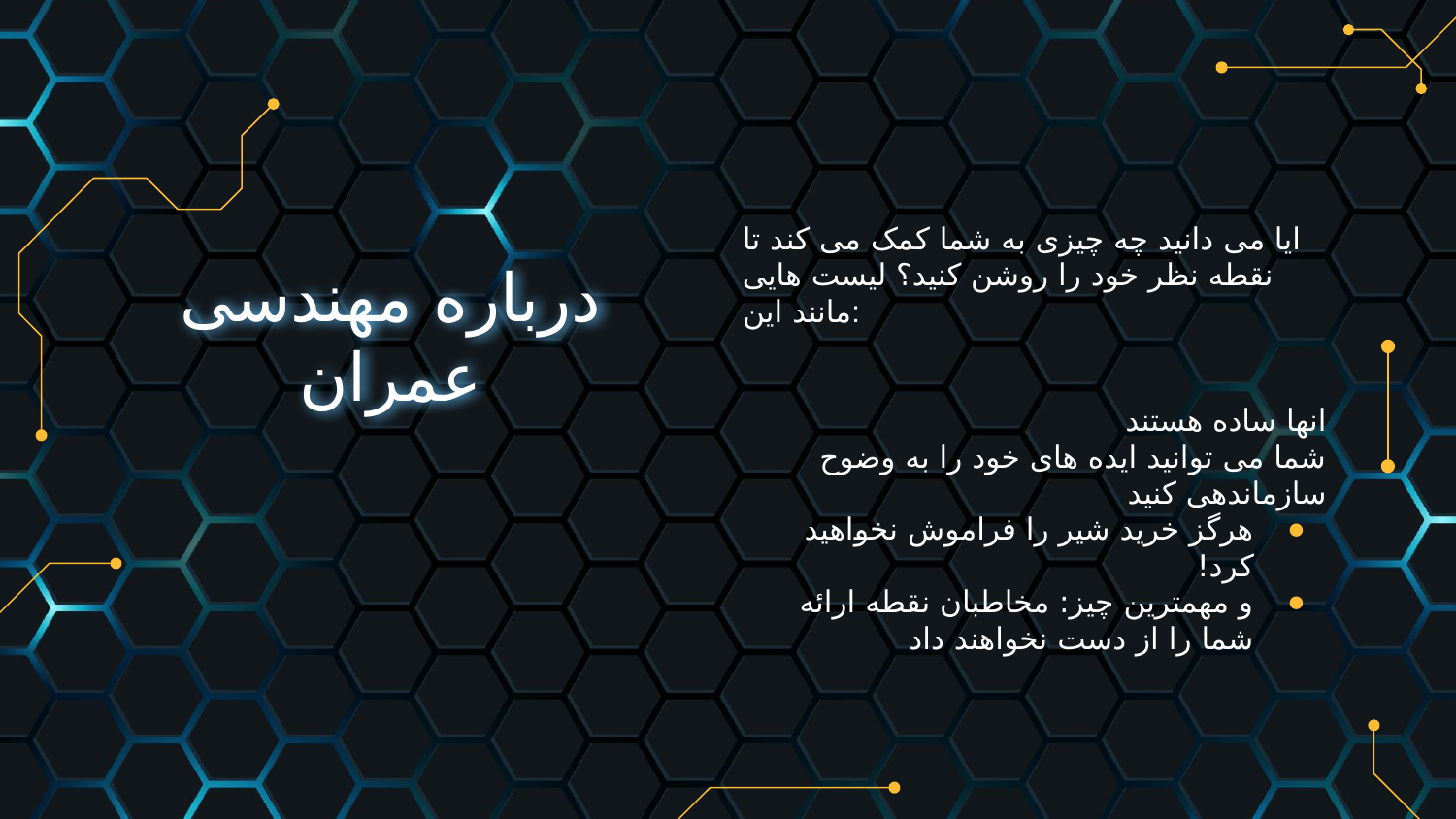

ایا می دانید چه چیزی به شما کمک می کند تا نقطه نظر خود را روشن کنید؟ لیست هایی مانند این:

انها ساده هستند
شما می توانید ایده های خود را به وضوح سازماندهی کنید
هرگز خرید شیر را فراموش نخواهید کرد!
و مهمترین چیز: مخاطبان نقطه ارائه شما را از دست نخواهند داد

# درباره مهندسی عمران